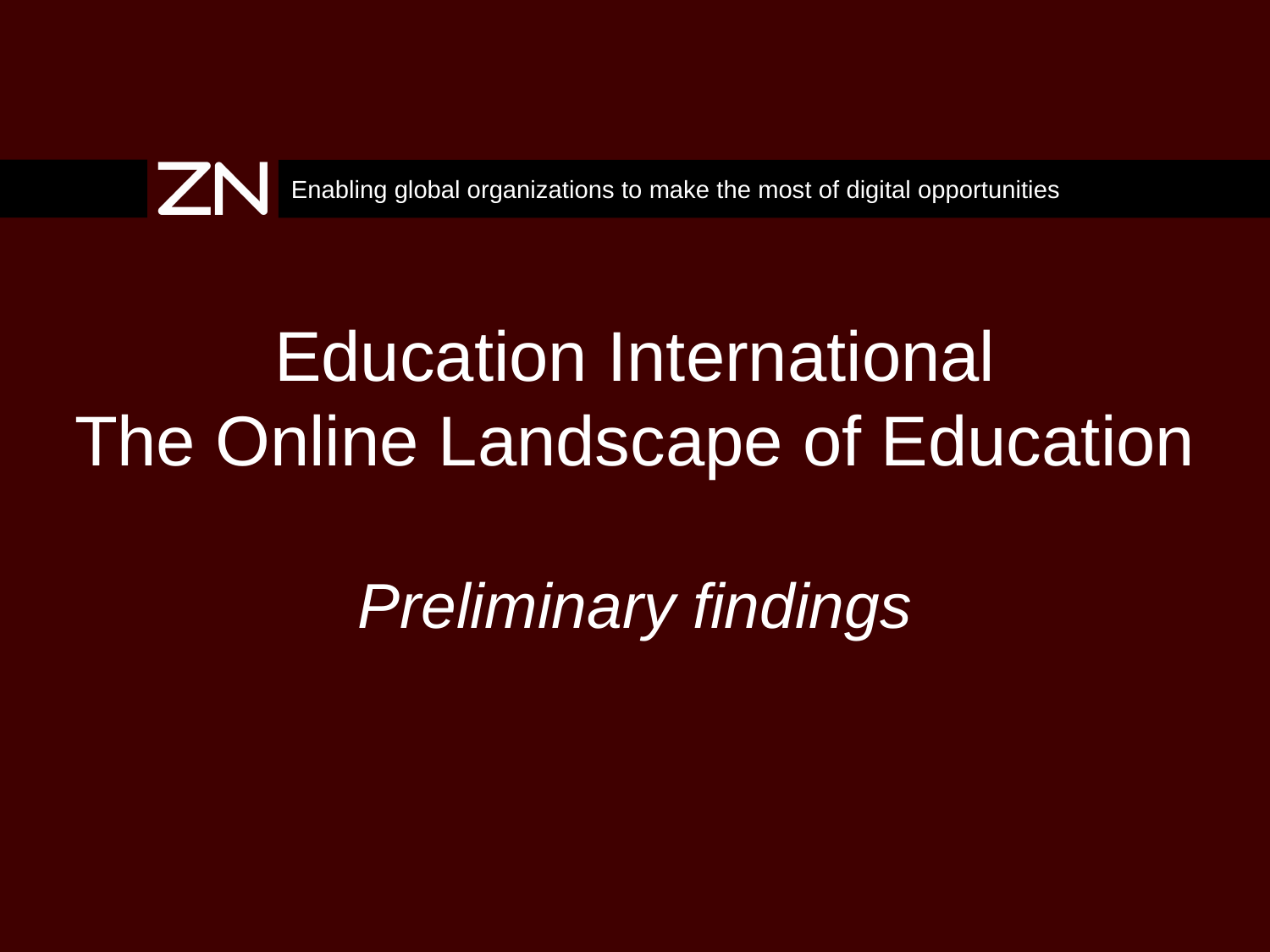

# Education International The Online Landscape of Education Preliminary findings